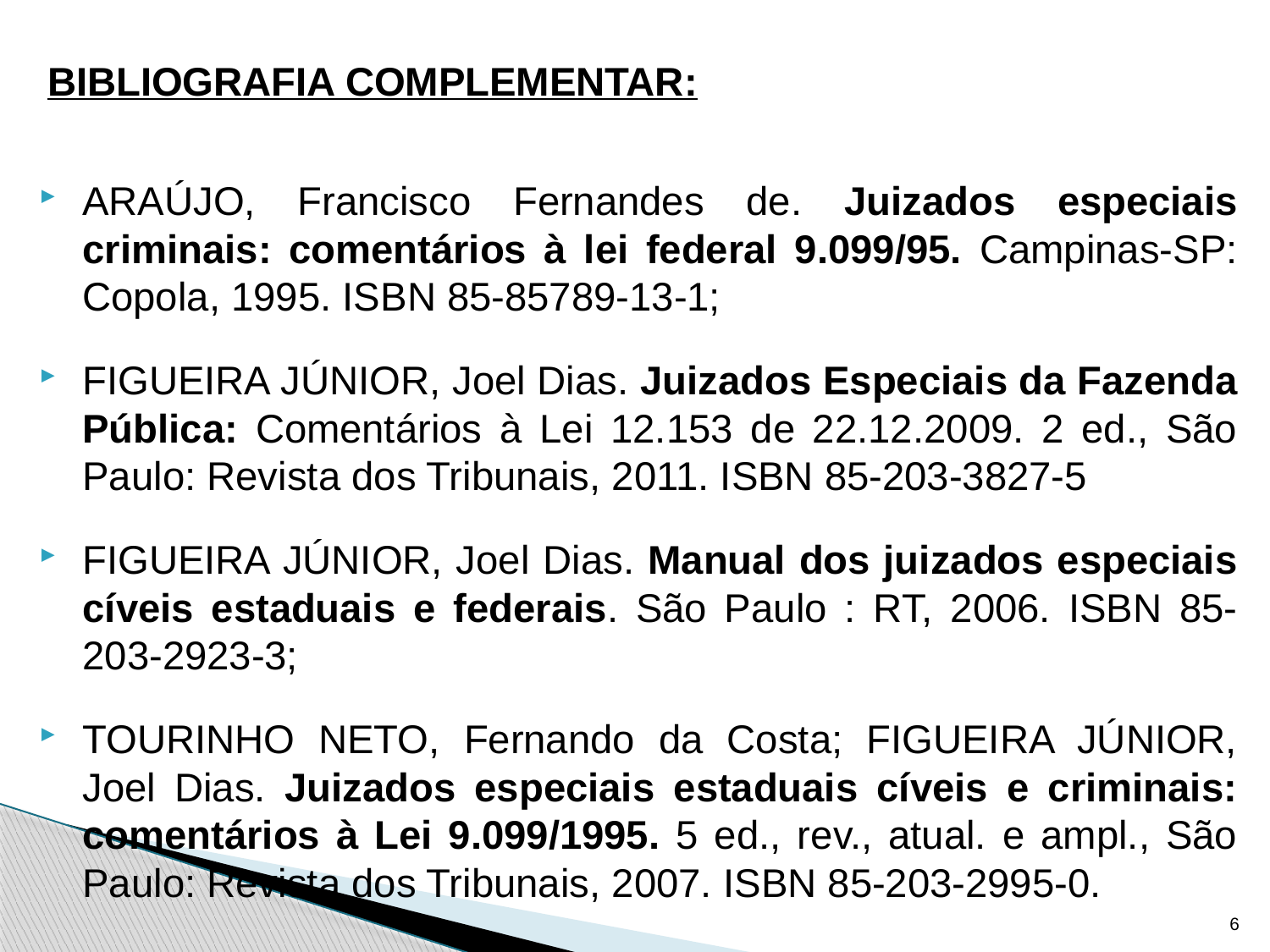

BIBLIOGRAFIA COMPLEMENTAR:

ARAÚJO, Francisco Fernandes de. Juizados especiais criminais: comentários à lei federal 9.099/95. Campinas-SP: Copola, 1995. ISBN 85-85789-13-1;
FIGUEIRA JÚNIOR, Joel Dias. Juizados Especiais da Fazenda Pública: Comentários à Lei 12.153 de 22.12.2009. 2 ed., São Paulo: Revista dos Tribunais, 2011. ISBN 85-203-3827-5
FIGUEIRA JÚNIOR, Joel Dias. Manual dos juizados especiais cíveis estaduais e federais. São Paulo : RT, 2006. ISBN 85-203-2923-3;
TOURINHO NETO, Fernando da Costa; FIGUEIRA JÚNIOR, Joel Dias. Juizados especiais estaduais cíveis e criminais: comentários à Lei 9.099/1995. 5 ed., rev., atual. e ampl., São Paulo: Revista dos Tribunais, 2007. ISBN 85-203-2995-0.

6